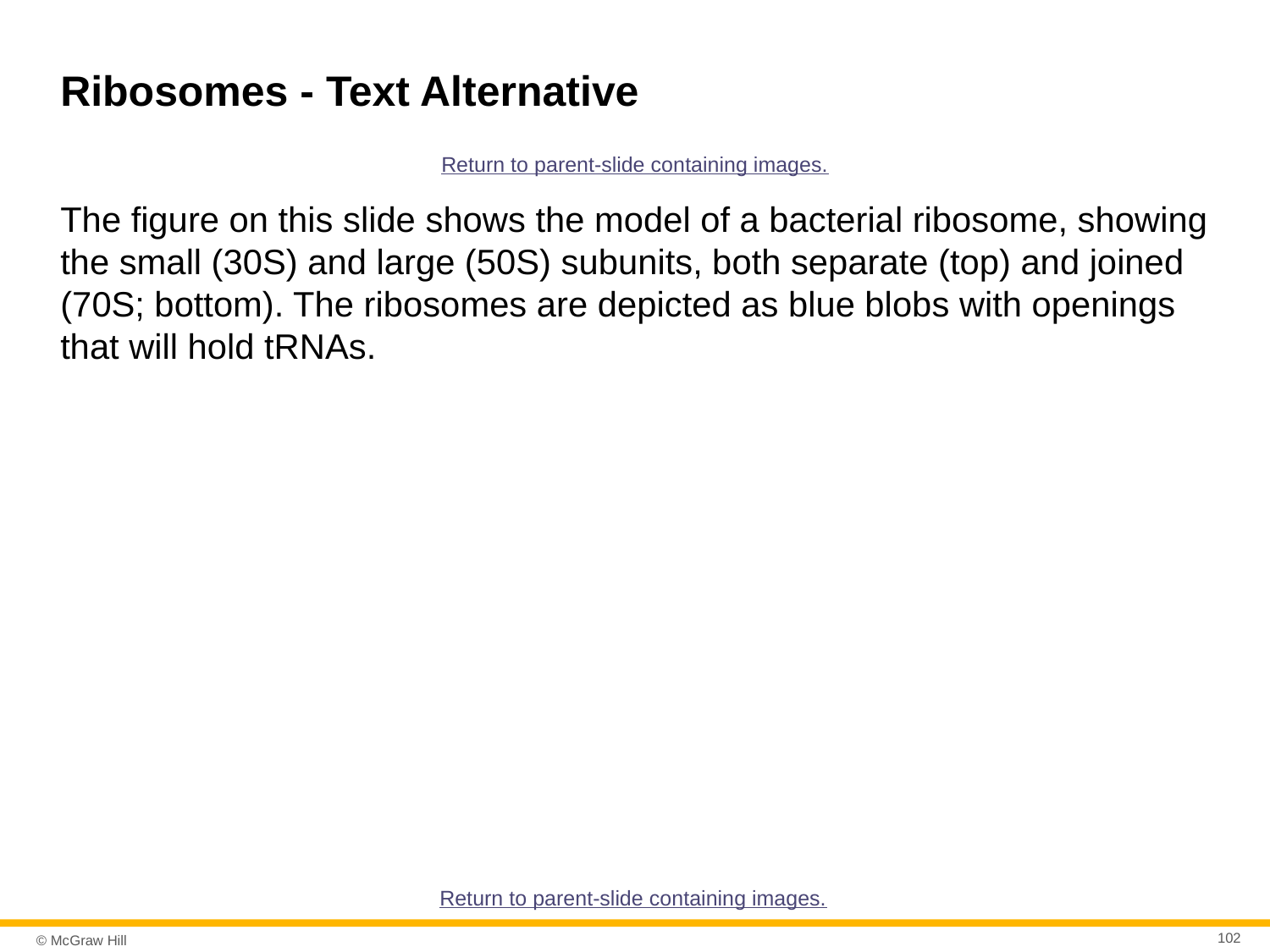

# Ribosomes - Text Alternative
Return to parent-slide containing images.
The figure on this slide shows the model of a bacterial ribosome, showing the small (30S) and large (50S) subunits, both separate (top) and joined (70S; bottom). The ribosomes are depicted as blue blobs with openings that will hold tRNAs.
Return to parent-slide containing images.